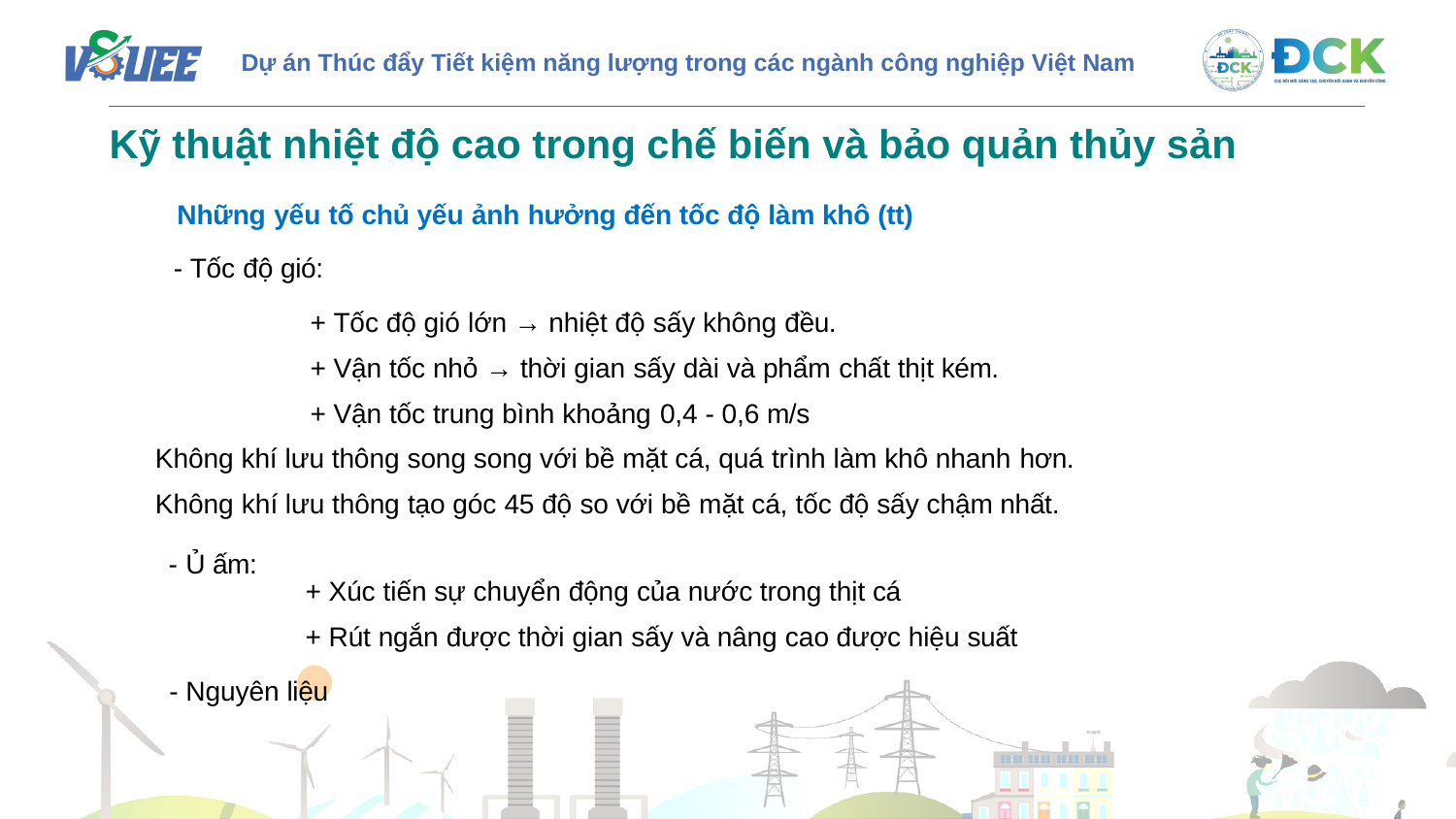

Kỹ thuật nhiệt độ cao trong chế biến và bảo quản thủy sản
Những yếu tố chủ yếu ảnh hưởng đến tốc độ làm khô (tt)
- Tốc độ gió:
+ Tốc độ gió lớn → nhiệt độ sấy không đều.
+ Vận tốc nhỏ → thời gian sấy dài và phẩm chất thịt kém.
+ Vận tốc trung bình khoảng 0,4 - 0,6 m/s
Không khí lưu thông song song với bề mặt cá, quá trình làm khô nhanh hơn. Không khí lưu thông tạo góc 45 độ so với bề mặt cá, tốc độ sấy chậm nhất.
- Ủ ấm:
+ Xúc tiến sự chuyển động của nước trong thịt cá
+ Rút ngắn được thời gian sấy và nâng cao được hiệu suất
- Nguyên liệu